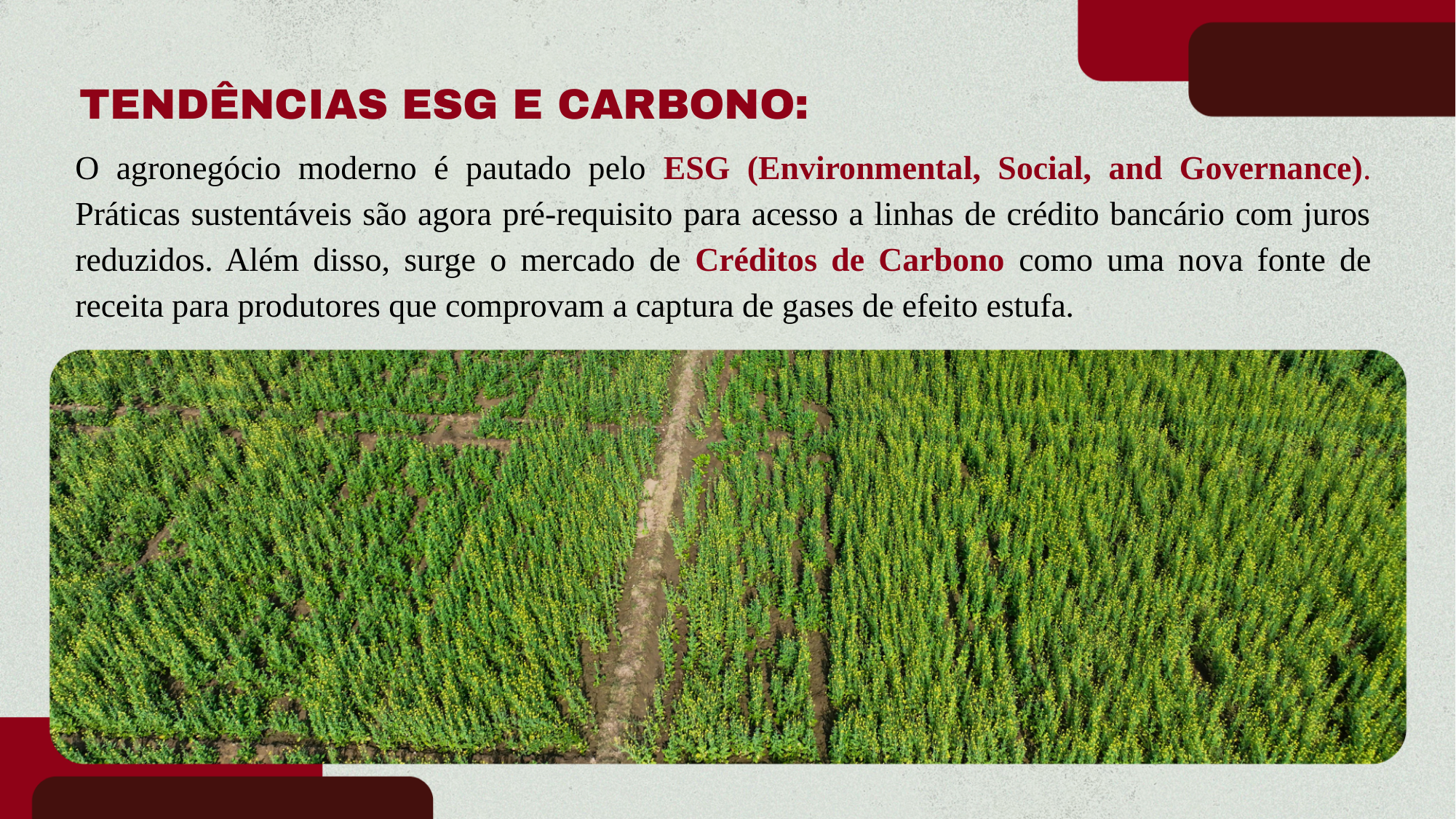

TENDÊNCIAS ESG E CARBONO:
O agronegócio moderno é pautado pelo ESG (Environmental, Social, and Governance). Práticas sustentáveis são agora pré-requisito para acesso a linhas de crédito bancário com juros reduzidos. Além disso, surge o mercado de Créditos de Carbono como uma nova fonte de receita para produtores que comprovam a captura de gases de efeito estufa.